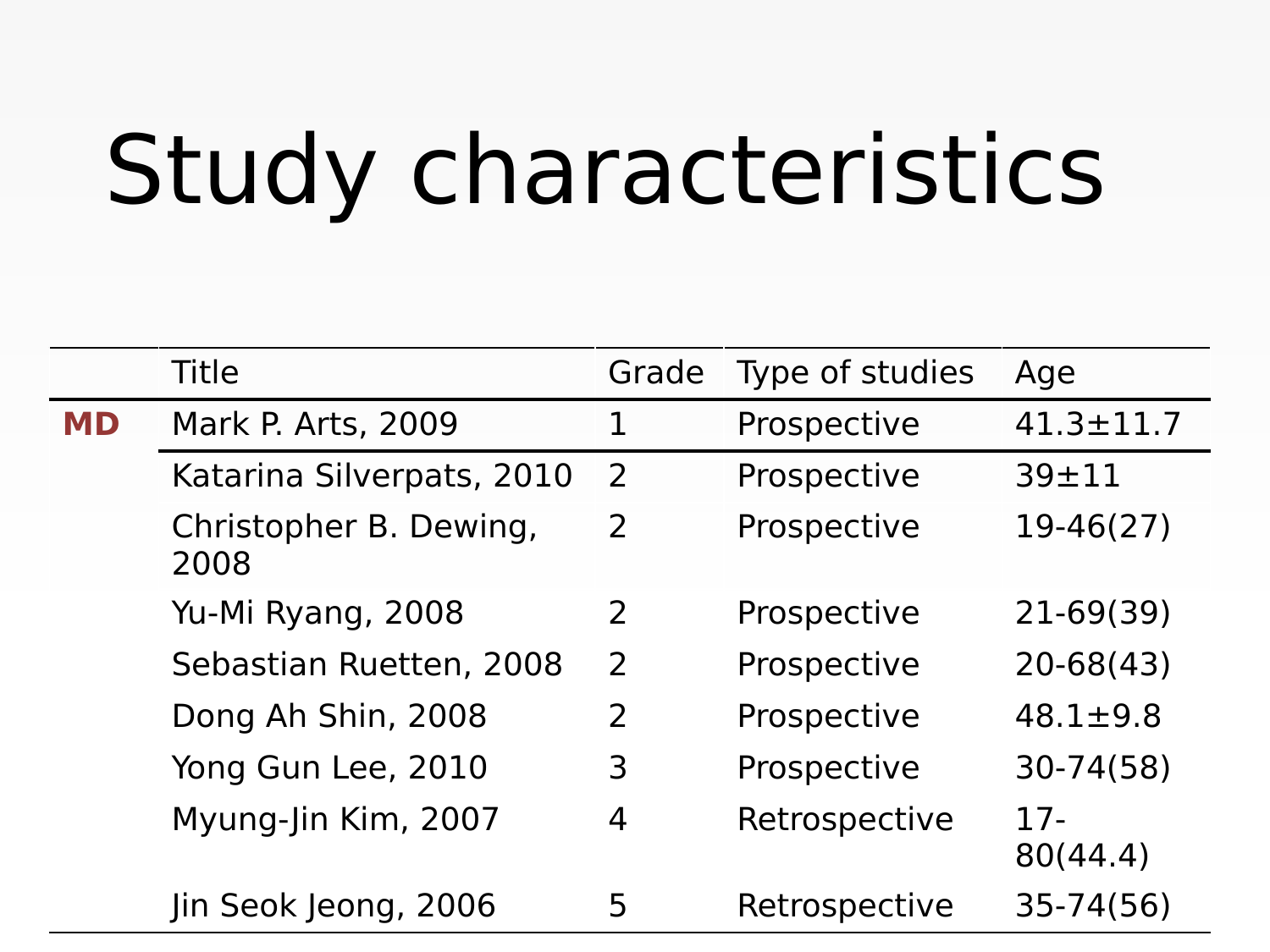

# Study characteristics
|  | Title | Grade | Type of studies | Age |
| --- | --- | --- | --- | --- |
| MD | Mark P. Arts, 2009 | 1 | Prospective | 41.3±11.7 |
|  | Katarina Silverpats, 2010 | 2 | Prospective | 39±11 |
|  | Christopher B. Dewing, 2008 | 2 | Prospective | 19-46(27) |
|  | Yu-Mi Ryang, 2008 | 2 | Prospective | 21-69(39) |
|  | Sebastian Ruetten, 2008 | 2 | Prospective | 20-68(43) |
|  | Dong Ah Shin, 2008 | 2 | Prospective | 48.1±9.8 |
|  | Yong Gun Lee, 2010 | 3 | Prospective | 30-74(58) |
|  | Myung-Jin Kim, 2007 | 4 | Retrospective | 17-80(44.4) |
|  | Jin Seok Jeong, 2006 | 5 | Retrospective | 35-74(56) |